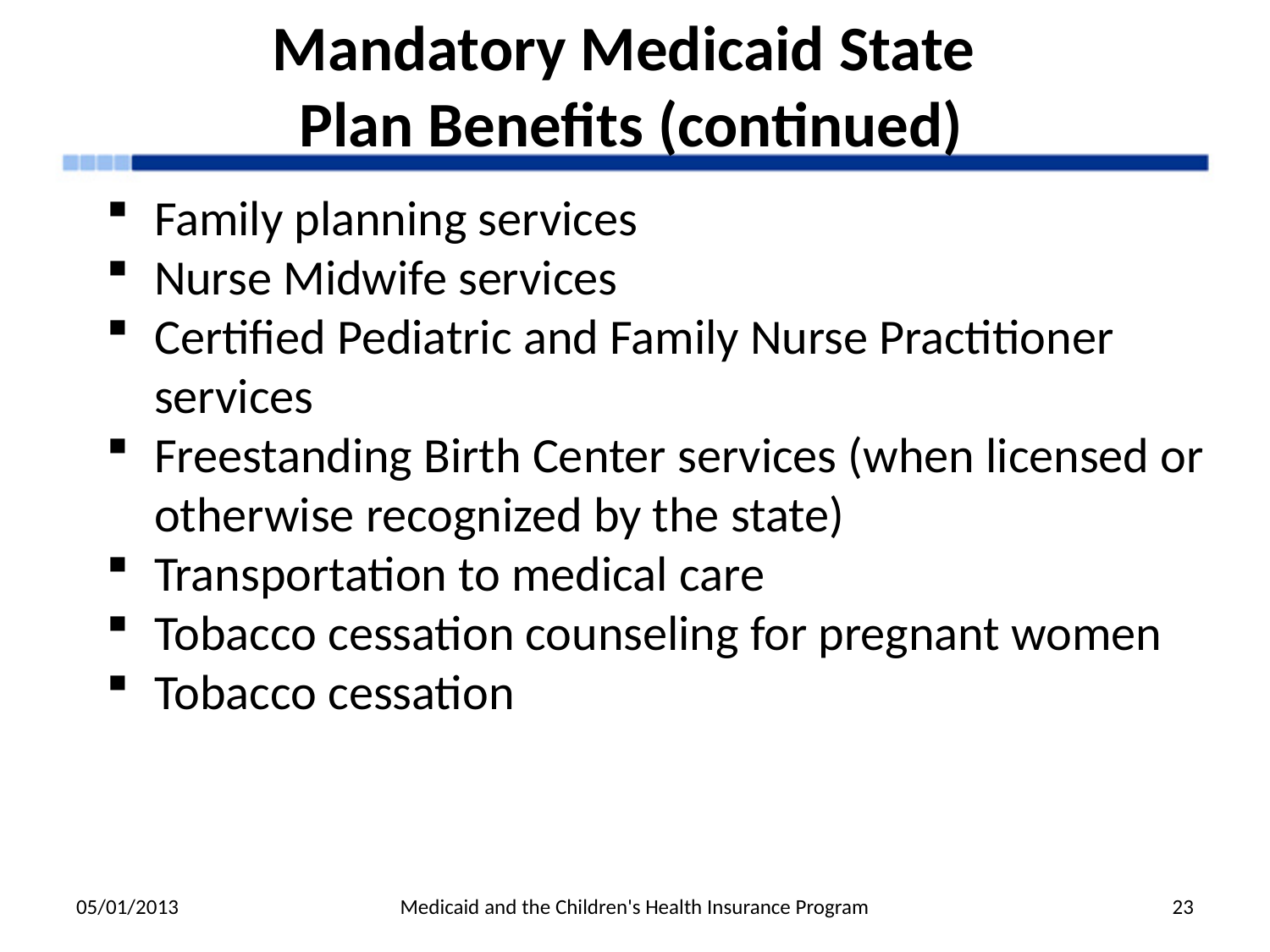

Mandatory Medicaid State
Plan Benefits (continued)
Family planning services
Nurse Midwife services
Certified Pediatric and Family Nurse Practitioner services
Freestanding Birth Center services (when licensed or otherwise recognized by the state)
Transportation to medical care
Tobacco cessation counseling for pregnant women
Tobacco cessation
05/01/2013
Medicaid and the Children's Health Insurance Program
23